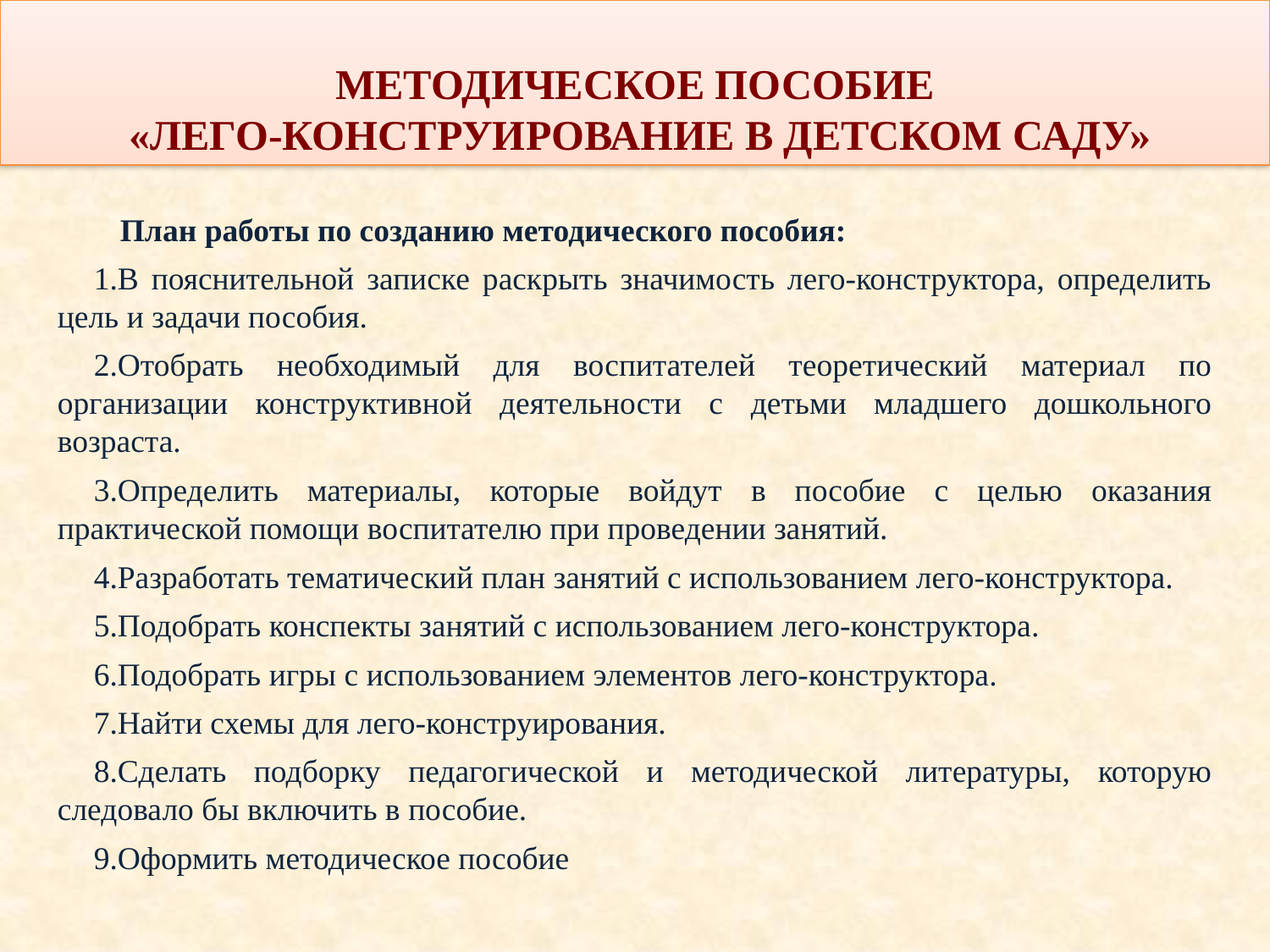

МЕТОДИЧЕСКОЕ ПОСОБИЕ
 «ЛЕГО-КОНСТРУИРОВАНИЕ В ДЕТСКОМ САДУ»

План работы по созданию методического пособия:
В пояснительной записке раскрыть значимость лего-конструктора, определить цель и задачи пособия.
Отобрать необходимый для воспитателей теоретический материал по организации конструктивной деятельности с детьми младшего дошкольного возраста.
Определить материалы, которые войдут в пособие с целью оказания практической помощи воспитателю при проведении занятий.
Разработать тематический план занятий с использованием лего-конструктора.
Подобрать конспекты занятий с использованием лего-конструктора.
Подобрать игры с использованием элементов лего-конструктора.
Найти схемы для лего-конструирования.
Сделать подборку педагогической и методической литературы, которую следовало бы включить в пособие.
Оформить методическое пособие